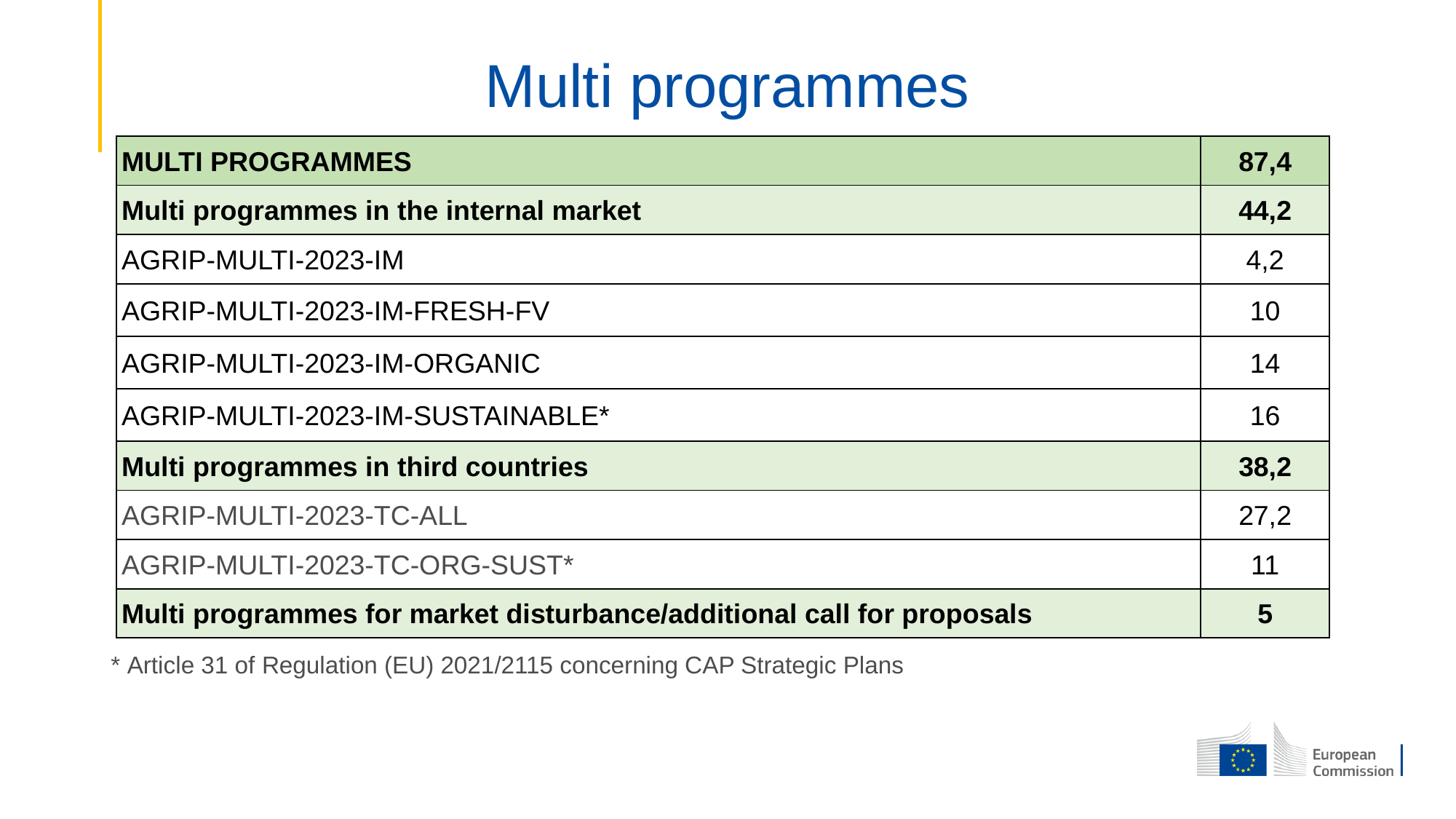

# Multi programmes
| MULTI PROGRAMMES | 87,4 |
| --- | --- |
| Multi programmes in the internal market | 44,2 |
| AGRIP-MULTI-2023-IM | 4,2 |
| AGRIP-MULTI-2023-IM-FRESH-FV | 10 |
| AGRIP-MULTI-2023-IM-ORGANIC | 14 |
| AGRIP-MULTI-2023-IM-SUSTAINABLE\* | 16 |
| Multi programmes in third countries | 38,2 |
| AGRIP-MULTI-2023-TC-ALL | 27,2 |
| AGRIP-MULTI-2023-TC-ORG-SUST\* | 11 |
| Multi programmes for market disturbance/additional call for proposals | 5 |

* Article 31 of Regulation (EU) 2021/2115 concerning CAP Strategic Plans